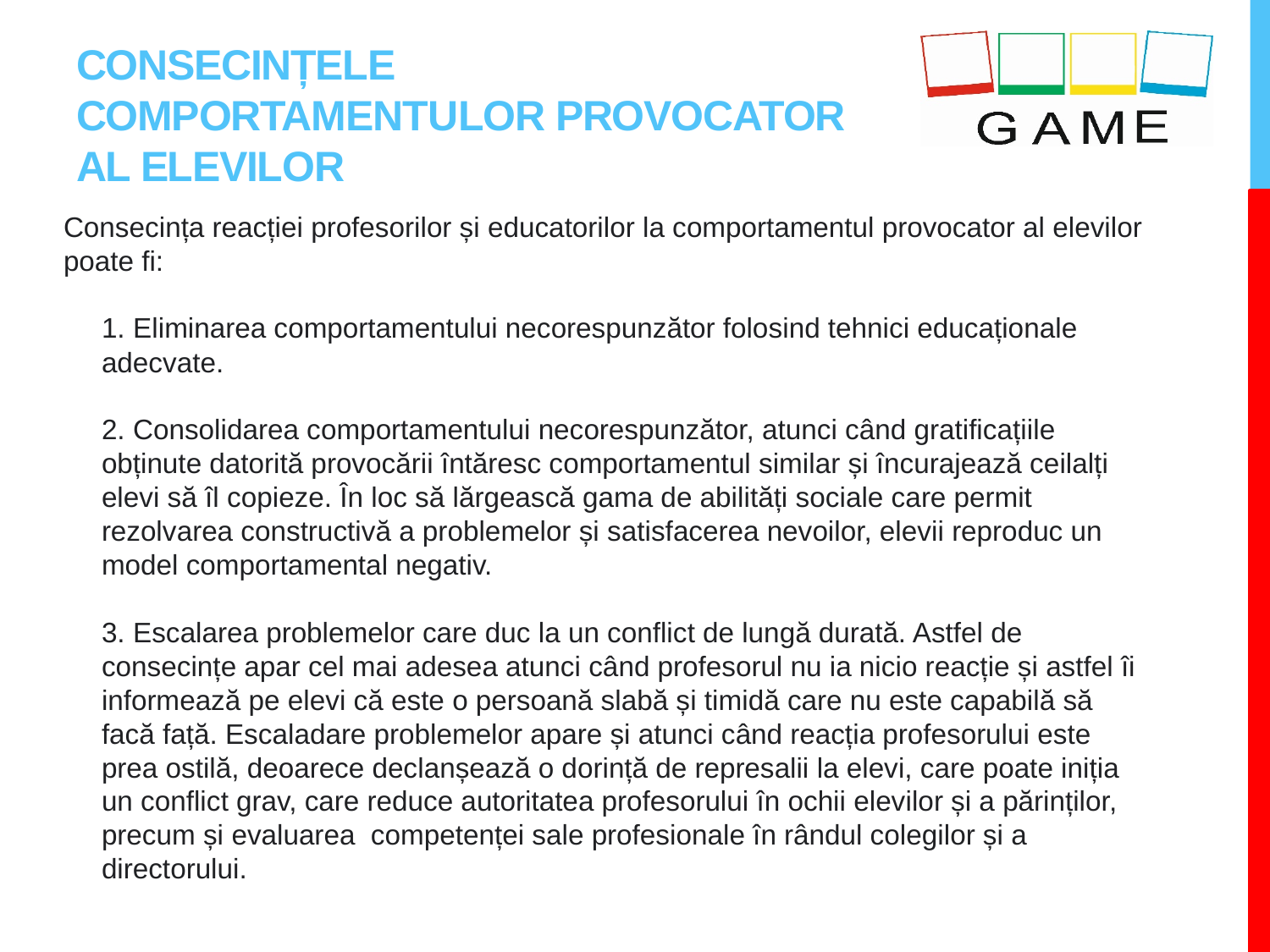

# CONSECINȚELE  COMPORTAMENTULOR PROVOCATOR AL ELEVILOR
Consecința reacției profesorilor și educatorilor la comportamentul provocator al elevilor poate fi:

1. Eliminarea comportamentului necorespunzător folosind tehnici educaționale adecvate.

2. Consolidarea comportamentului necorespunzător, atunci când gratificațiile obținute datorită provocării întăresc comportamentul similar și încurajează ceilalți elevi să îl copieze. În loc să lărgească gama de abilități sociale care permit rezolvarea constructivă a problemelor și satisfacerea nevoilor, elevii reproduc un model comportamental negativ.

3. Escalarea problemelor care duc la un conflict de lungă durată. Astfel de consecințe apar cel mai adesea atunci când profesorul nu ia nicio reacție și astfel îi informează pe elevi că este o persoană slabă și timidă care nu este capabilă să facă față. Escaladare problemelor apare și atunci când reacția profesorului este prea ostilă, deoarece declanșează o dorință de represalii la elevi, care poate iniția un conflict grav, care reduce autoritatea profesorului în ochii elevilor și a părinților, precum și evaluarea  competenței sale profesionale în rândul colegilor și a directorului.